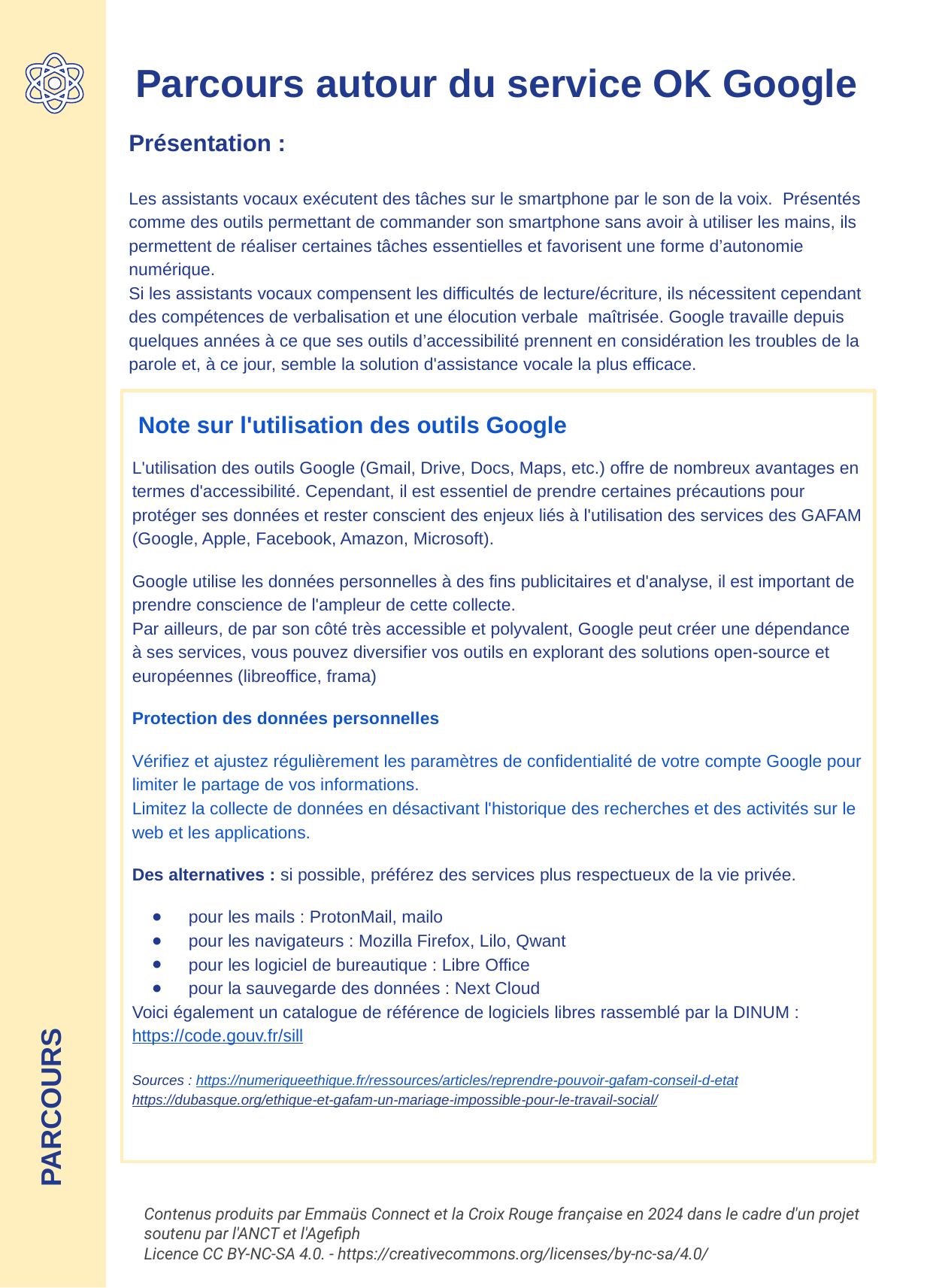

Parcours autour du service OK Google

Présentation :

Les assistants vocaux exécutent des tâches sur le smartphone par le son de la voix.  Présentés comme des outils permettant de commander son smartphone sans avoir à utiliser les mains, ils permettent de réaliser certaines tâches essentielles et favorisent une forme d’autonomie numérique.
Si les assistants vocaux compensent les difficultés de lecture/écriture, ils nécessitent cependant des compétences de verbalisation et une élocution verbale  maîtrisée. Google travaille depuis quelques années à ce que ses outils d’accessibilité prennent en considération les troubles de la parole et, à ce jour, semble la solution d'assistance vocale la plus efficace.

Note sur l'utilisation des outils Google
L'utilisation des outils Google (Gmail, Drive, Docs, Maps, etc.) offre de nombreux avantages en termes d'accessibilité. Cependant, il est essentiel de prendre certaines précautions pour protéger ses données et rester conscient des enjeux liés à l'utilisation des services des GAFAM (Google, Apple, Facebook, Amazon, Microsoft).
Google utilise les données personnelles à des fins publicitaires et d'analyse, il est important de prendre conscience de l'ampleur de cette collecte.
Par ailleurs, de par son côté très accessible et polyvalent, Google peut créer une dépendance à ses services, vous pouvez diversifier vos outils en explorant des solutions open-source et européennes (libreoffice, frama)
Protection des données personnelles
Vérifiez et ajustez régulièrement les paramètres de confidentialité de votre compte Google pour limiter le partage de vos informations.
Limitez la collecte de données en désactivant l'historique des recherches et des activités sur le web et les applications.
Des alternatives : si possible, préférez des services plus respectueux de la vie privée.
pour les mails : ProtonMail, mailo
pour les navigateurs : Mozilla Firefox, Lilo, Qwant
pour les logiciel de bureautique : Libre Office
pour la sauvegarde des données : Next Cloud
Voici également un catalogue de référence de logiciels libres rassemblé par la DINUM : https://code.gouv.fr/sill

Sources : https://numeriqueethique.fr/ressources/articles/reprendre-pouvoir-gafam-conseil-d-etat
https://dubasque.org/ethique-et-gafam-un-mariage-impossible-pour-le-travail-social/
PARCOURS